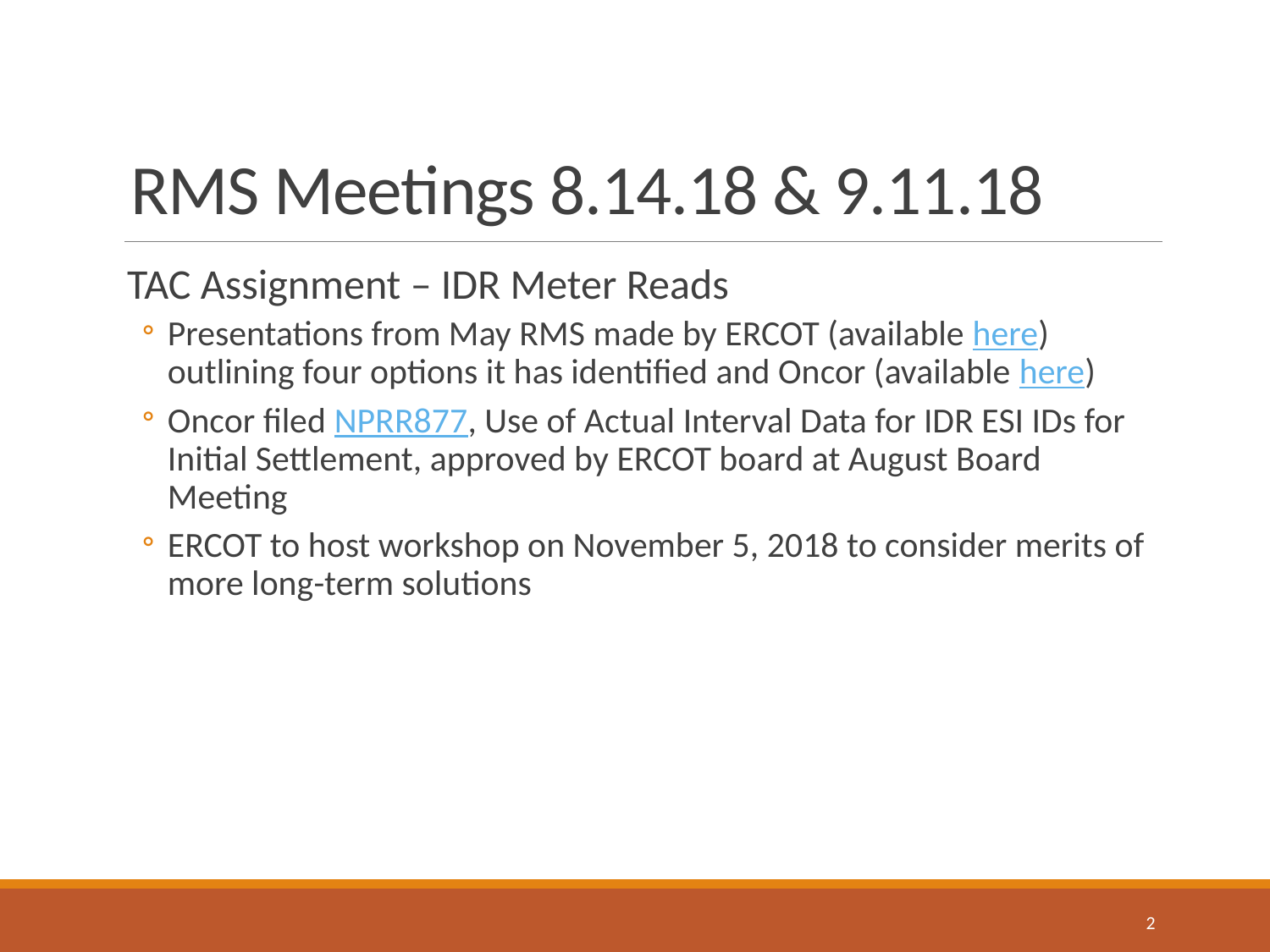

# RMS Meetings 8.14.18 & 9.11.18
TAC Assignment – IDR Meter Reads
Presentations from May RMS made by ERCOT (available here) outlining four options it has identified and Oncor (available here)
Oncor filed NPRR877, Use of Actual Interval Data for IDR ESI IDs for Initial Settlement, approved by ERCOT board at August Board Meeting
ERCOT to host workshop on November 5, 2018 to consider merits of more long-term solutions
2